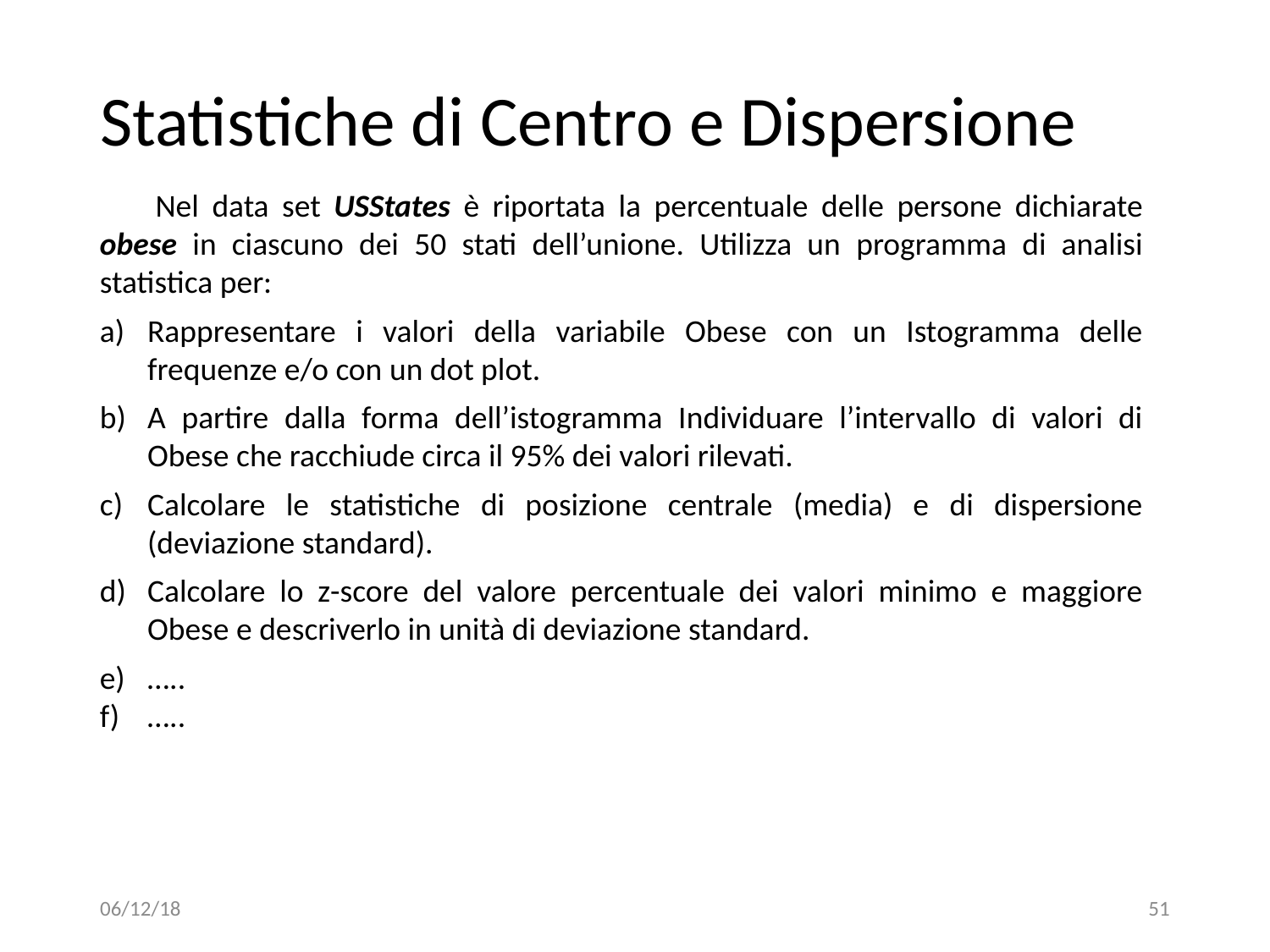

# Statistiche di Centro e Dispersione
Nel data set USStates è riportata la percentuale delle persone dichiarate obese in ciascuno dei 50 stati dell’unione. Utilizza un programma di analisi statistica per:
Rappresentare i valori della variabile Obese con un Istogramma delle frequenze e/o con un dot plot.
A partire dalla forma dell’istogramma Individuare l’intervallo di valori di Obese che racchiude circa il 95% dei valori rilevati.
Calcolare le statistiche di posizione centrale (media) e di dispersione (deviazione standard).
Calcolare lo z-score del valore percentuale dei valori minimo e maggiore Obese e descriverlo in unità di deviazione standard.
…..
…..

06/12/18
51